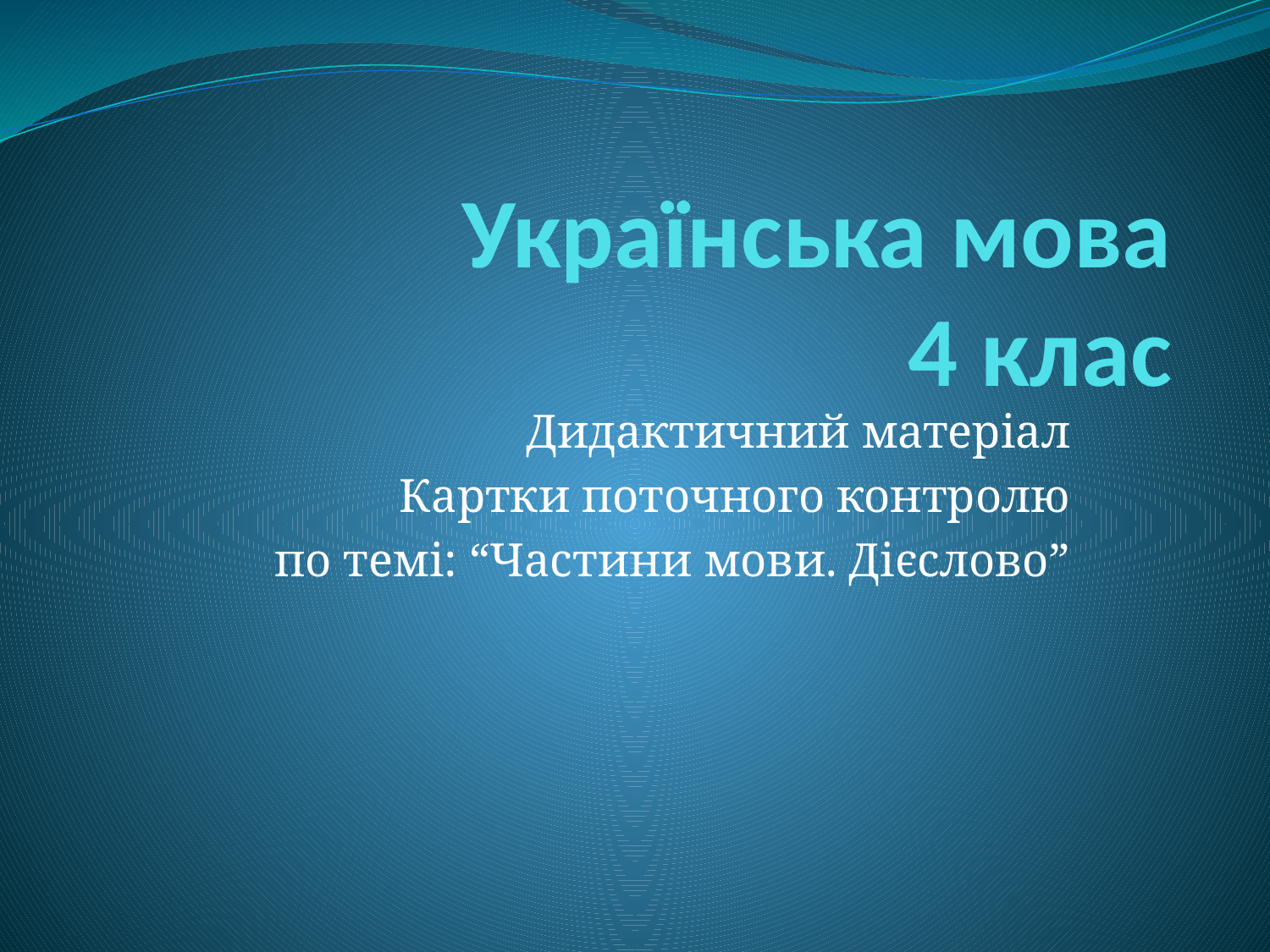

# Українська мова 4 клас
Дидактичний матеріал
Картки поточного контролю
по темі: “Частини мови. Дієслово”